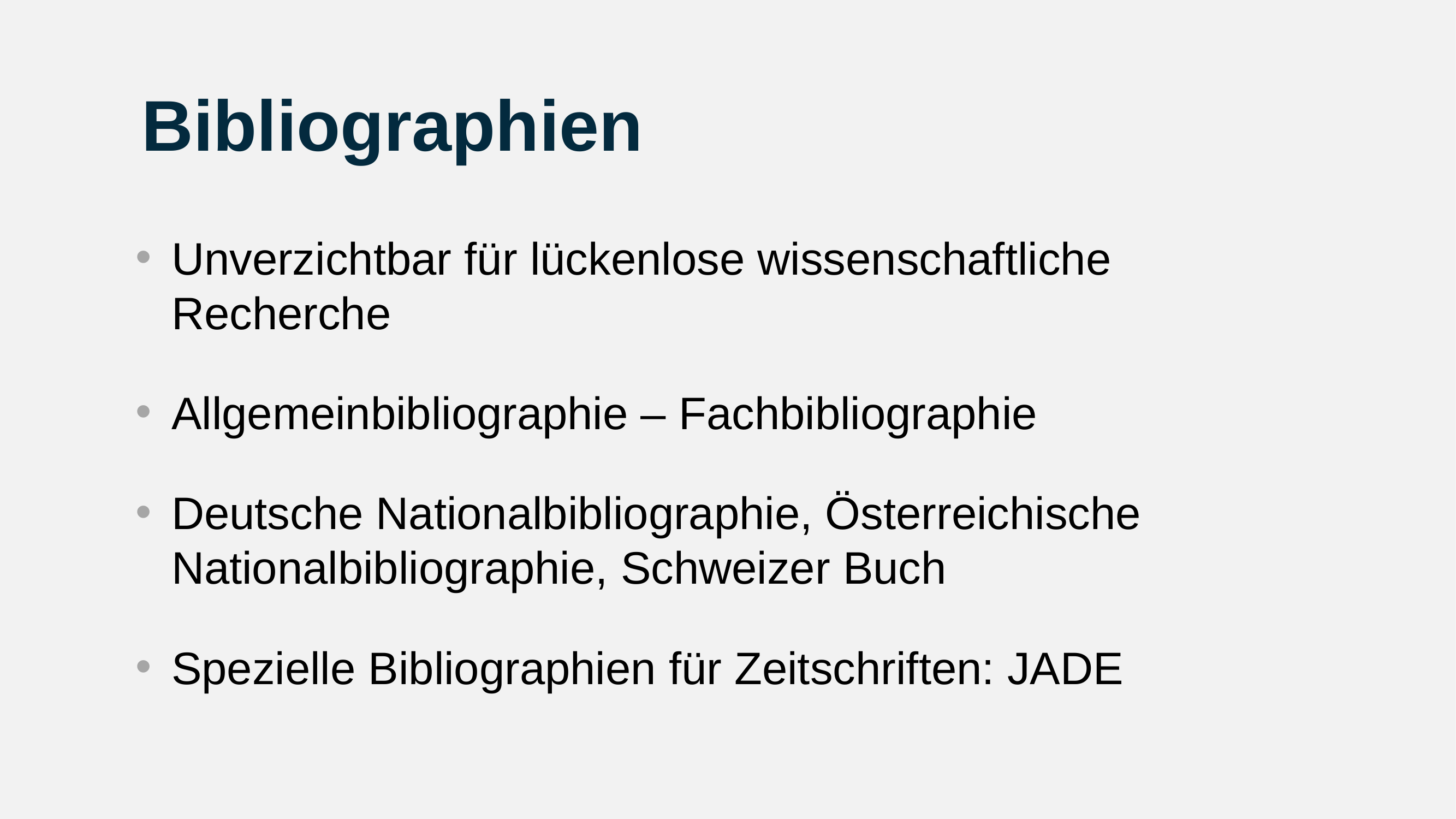

# Bibliographien
Unverzichtbar für lückenlose wissenschaftliche Recherche
Allgemeinbibliographie – Fachbibliographie
Deutsche Nationalbibliographie, Österreichische Nationalbibliographie, Schweizer Buch
Spezielle Bibliographien für Zeitschriften: JADE